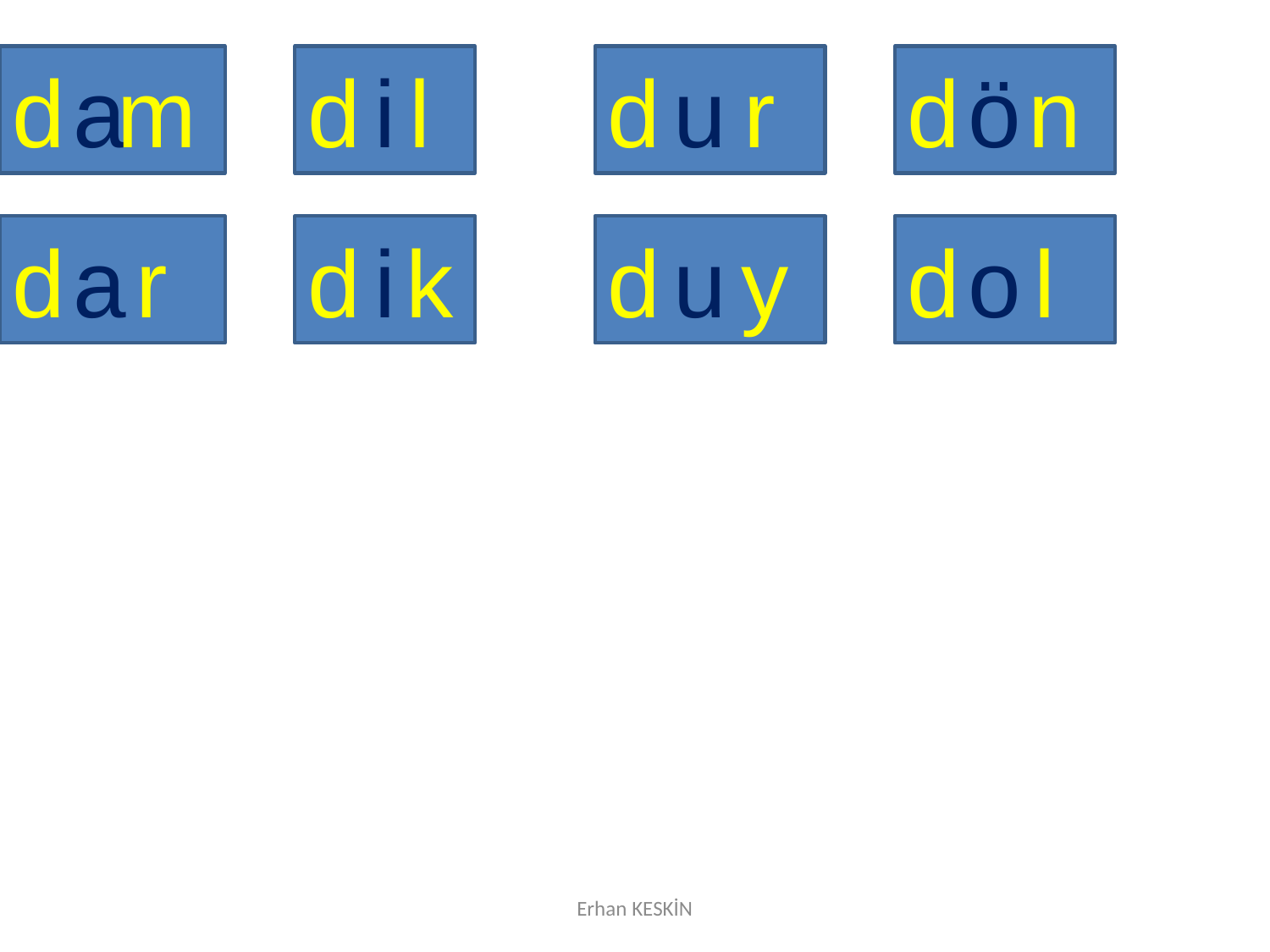

d
a
m
d
i
l
d
u
r
d
ö
n
d
a
r
d
i
k
d
u
y
d
o
l
Erhan KESKİN